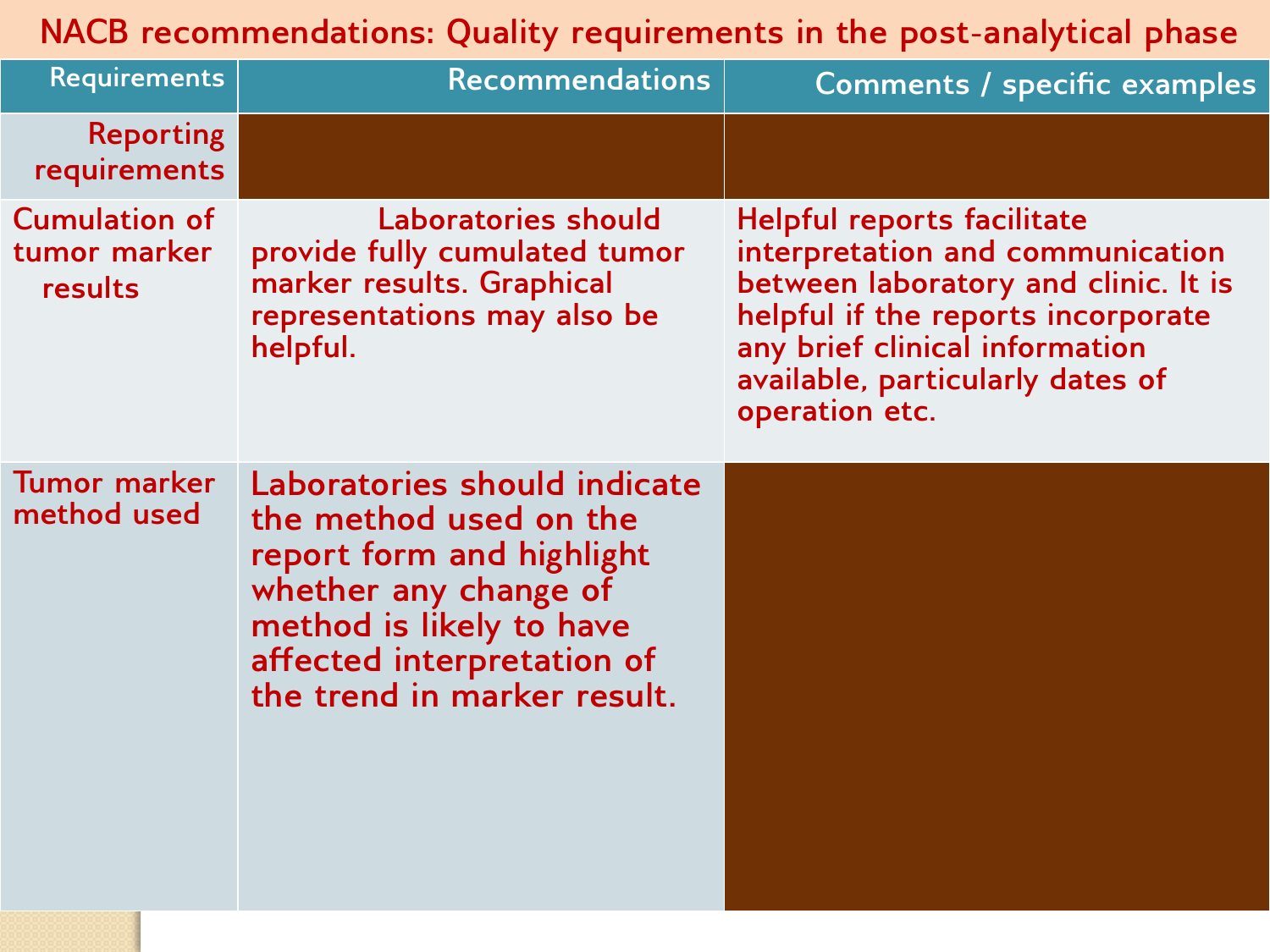

# NACB recommendations: Quality requirements in the post-analytical phase
| Requirements | Recommendations | Comments / specific examples |
| --- | --- | --- |
| Reporting requirements |  |  |
| Cumulation of tumor marker results | Laboratories should provide fully cumulated tumor marker results. Graphical representations may also be helpful. | Helpful reports facilitate interpretation and communication between laboratory and clinic. It is helpful if the reports incorporate any brief clinical information available, particularly dates of operation etc. |
| Tumor marker method used | Laboratories should indicate the method used on the report form and highlight whether any change of method is likely to have affected interpretation of the trend in marker result. |  |